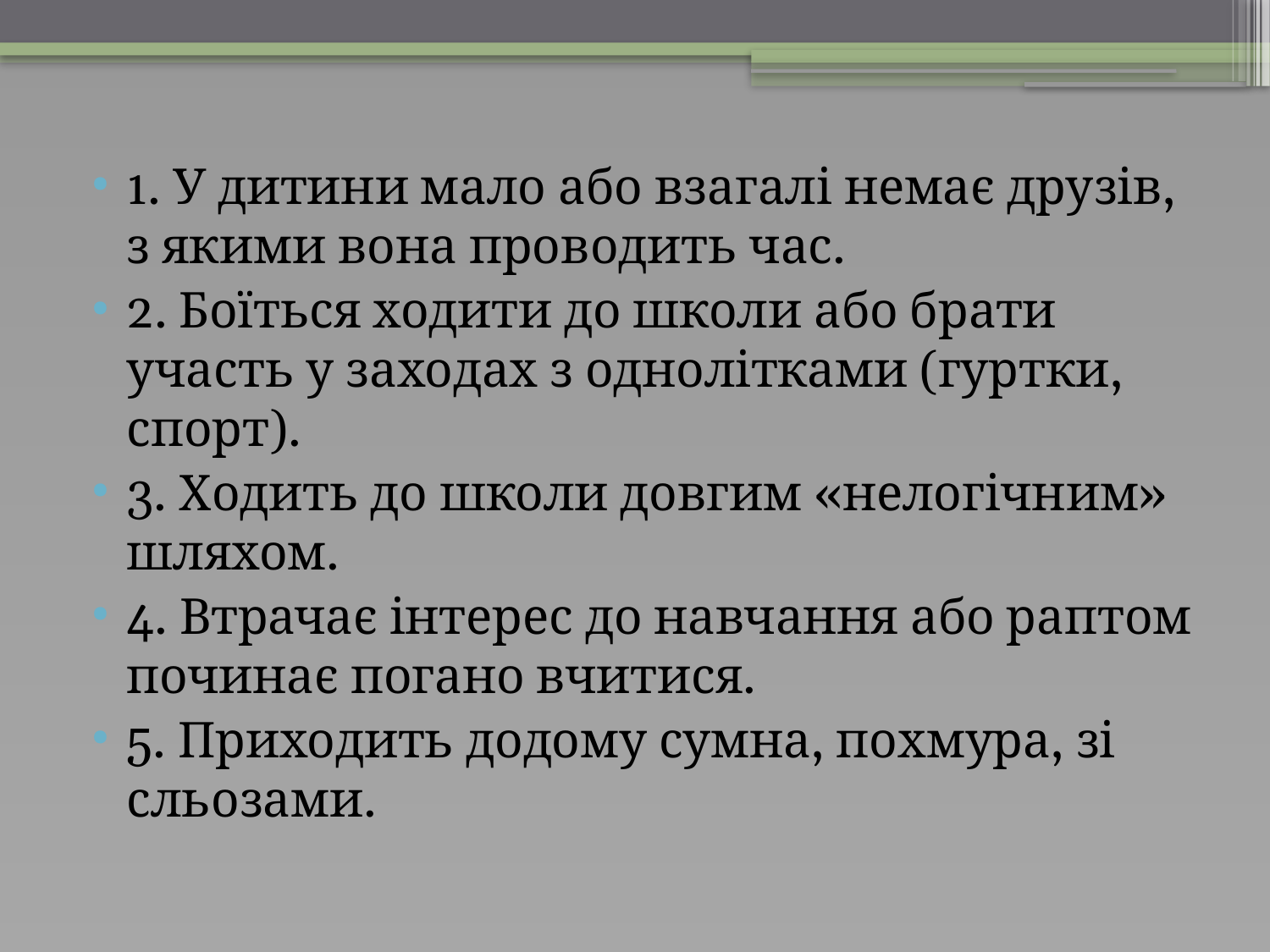

1. У дитини мало або взагалі немає друзів, з якими вона проводить час.
2. Боїться ходити до школи або брати участь у заходах з однолітками (гуртки, спорт).
3. Ходить до школи довгим «нелогічним» шляхом.
4. Втрачає інтерес до навчання або раптом починає погано вчитися.
5. Приходить додому сумна, похмура, зі сльозами.
#